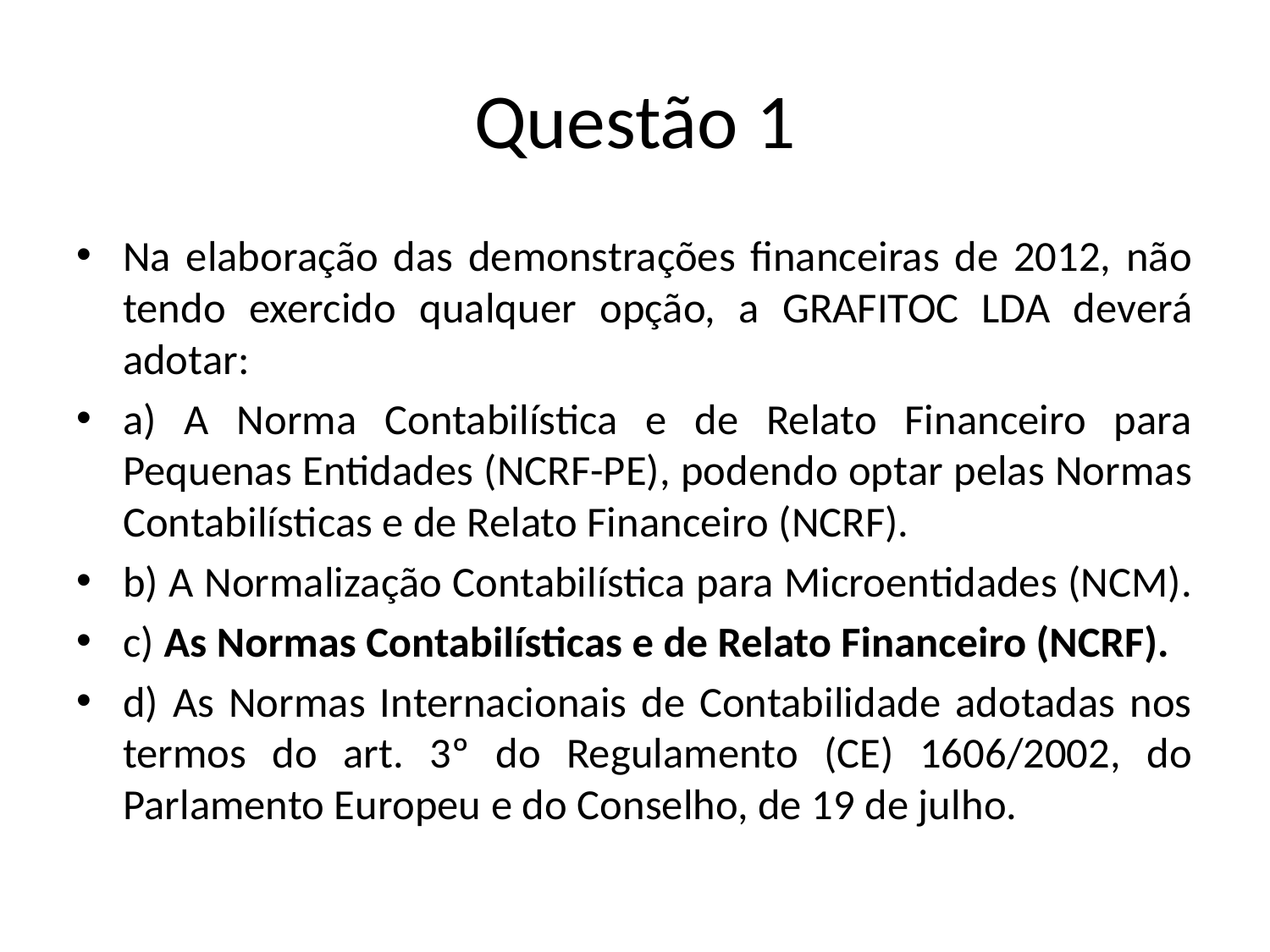

# Questão 1
Na elaboração das demonstrações financeiras de 2012, não tendo exercido qualquer opção, a GRAFITOC LDA deverá adotar:
a) A Norma Contabilística e de Relato Financeiro para Pequenas Entidades (NCRF-PE), podendo optar pelas Normas Contabilísticas e de Relato Financeiro (NCRF).
b) A Normalização Contabilística para Microentidades (NCM).
c) As Normas Contabilísticas e de Relato Financeiro (NCRF).
d) As Normas Internacionais de Contabilidade adotadas nos termos do art. 3º do Regulamento (CE) 1606/2002, do Parlamento Europeu e do Conselho, de 19 de julho.